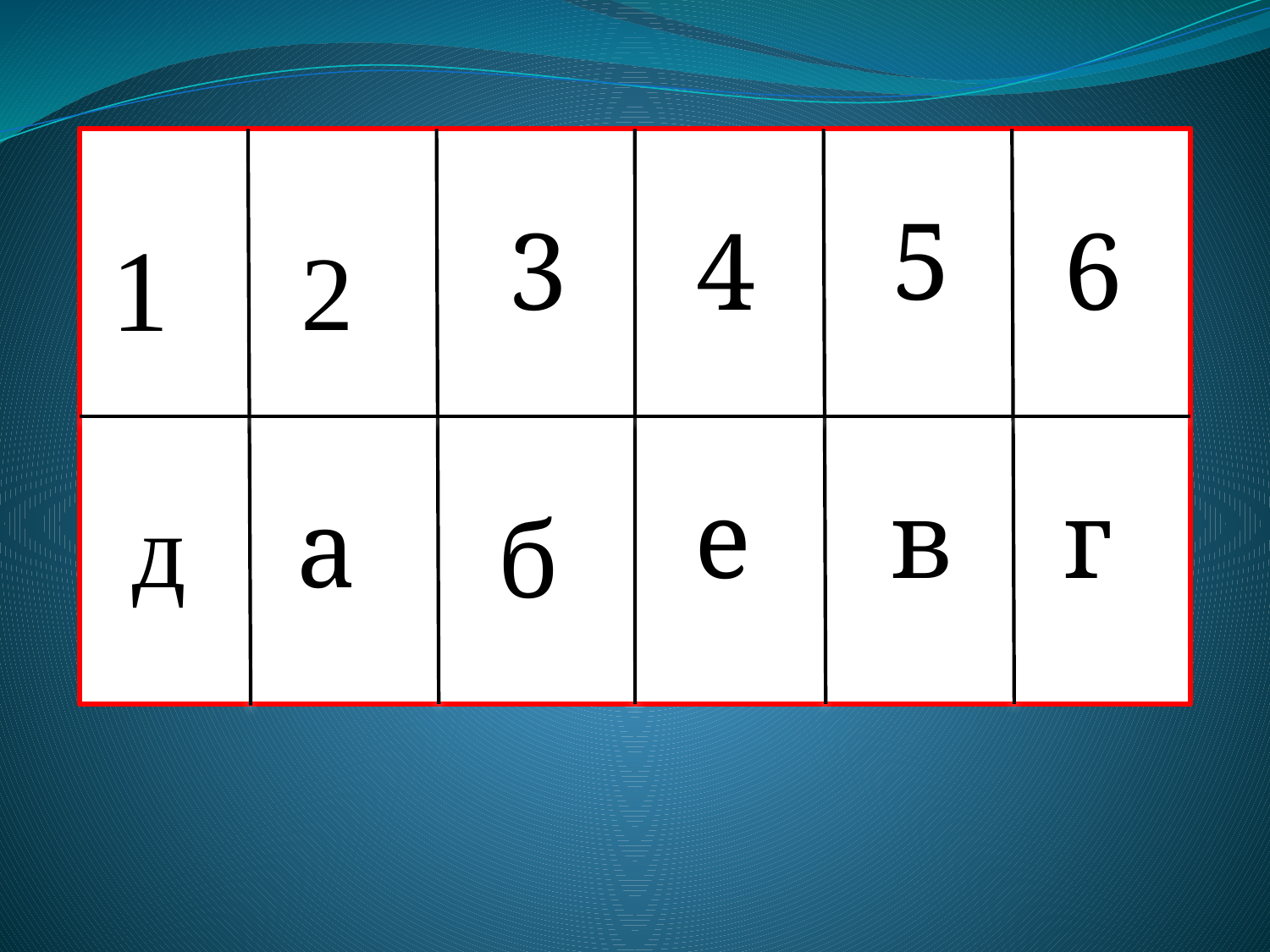

5
3
4
6
1
2
е
в
г
д
а
б